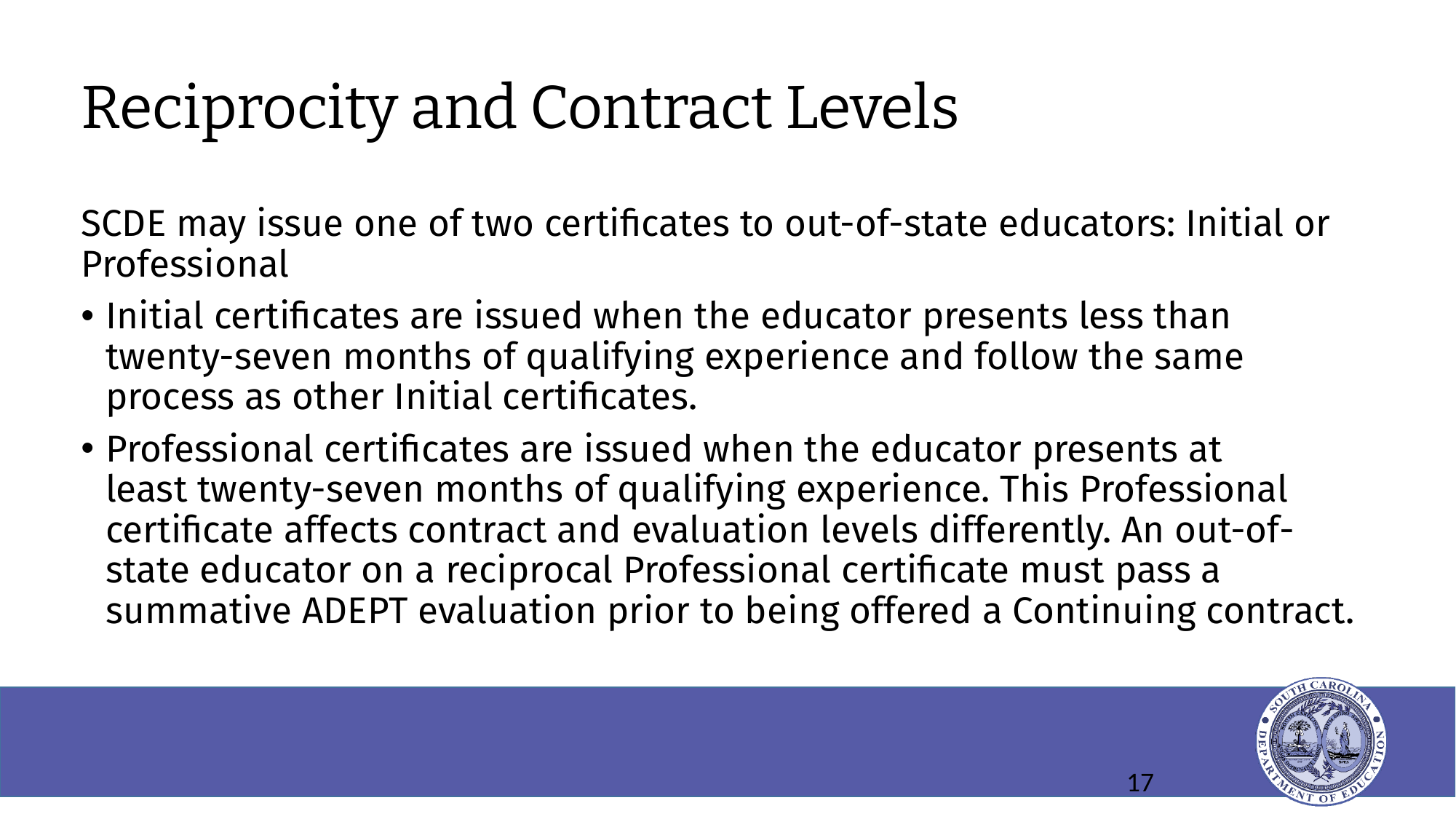

# Reciprocity and Contract Levels
SCDE may issue one of two certificates to out-of-state educators: Initial or Professional
Initial certificates are issued when the educator presents less than twenty-seven months of qualifying experience and follow the same process as other Initial certificates.
Professional certificates are issued when the educator presents at least twenty-seven months of qualifying experience. This Professional certificate affects contract and evaluation levels differently. An out-of-state educator on a reciprocal Professional certificate must pass a summative ADEPT evaluation prior to being offered a Continuing contract.

17